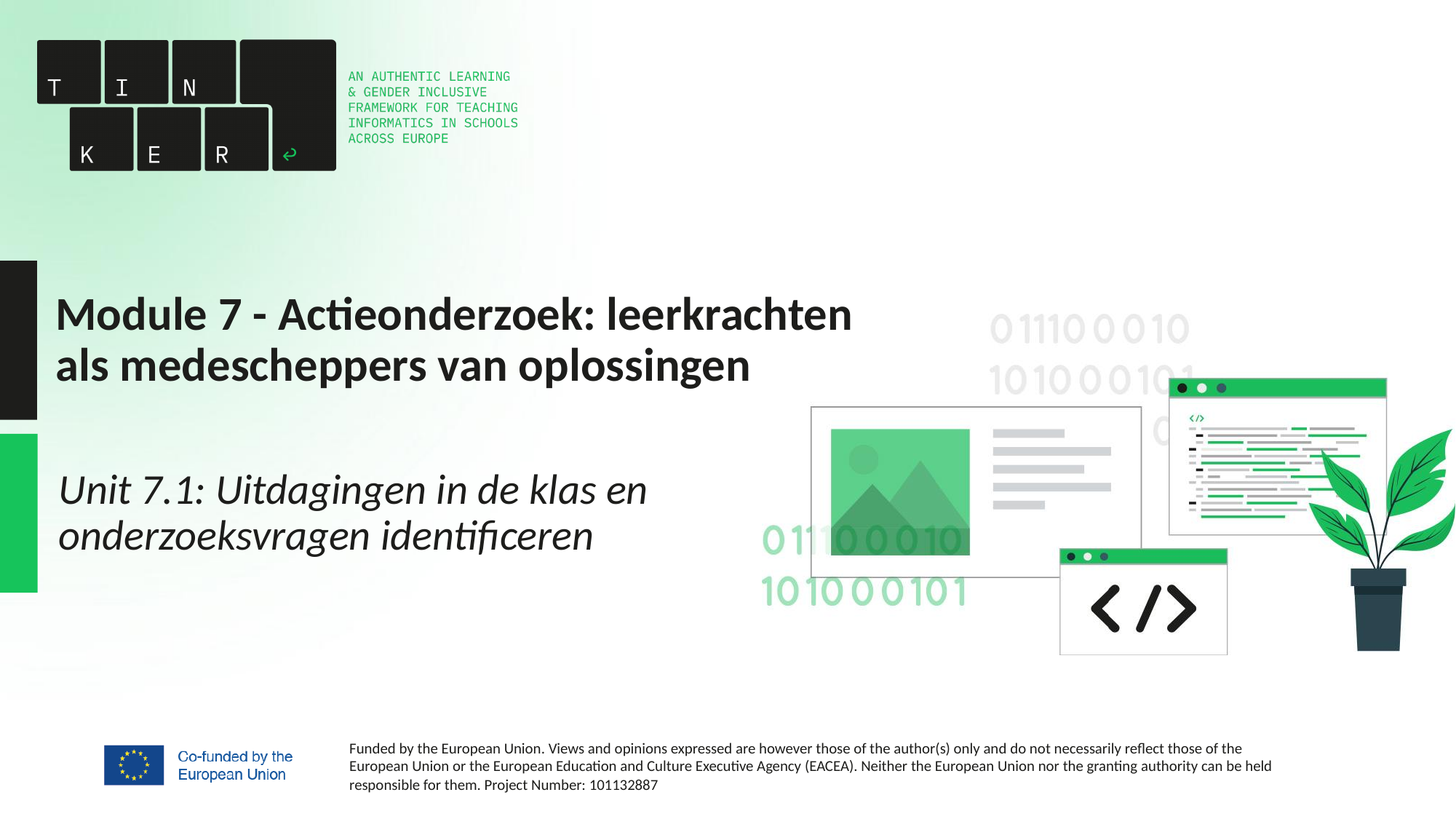

# Module 7 - Actieonderzoek: leerkrachten als medescheppers van oplossingen
Unit 7.1: Uitdagingen in de klas en onderzoeksvragen identificeren